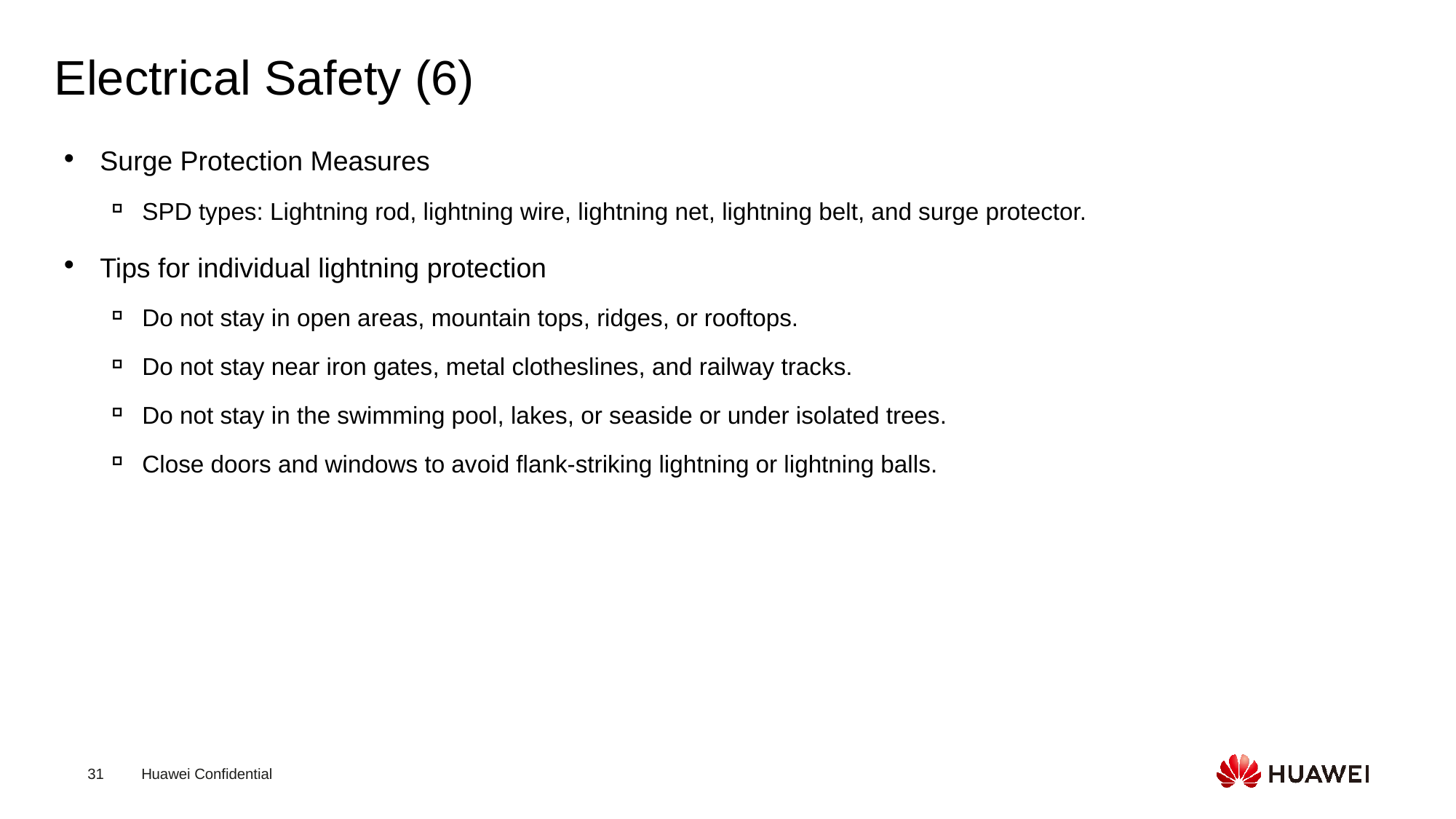

# Electrical Safety (6)
Surge Protection Measures
SPD types: Lightning rod, lightning wire, lightning net, lightning belt, and surge protector.
Tips for individual lightning protection
Do not stay in open areas, mountain tops, ridges, or rooftops.
Do not stay near iron gates, metal clotheslines, and railway tracks.
Do not stay in the swimming pool, lakes, or seaside or under isolated trees.
Close doors and windows to avoid flank-striking lightning or lightning balls.